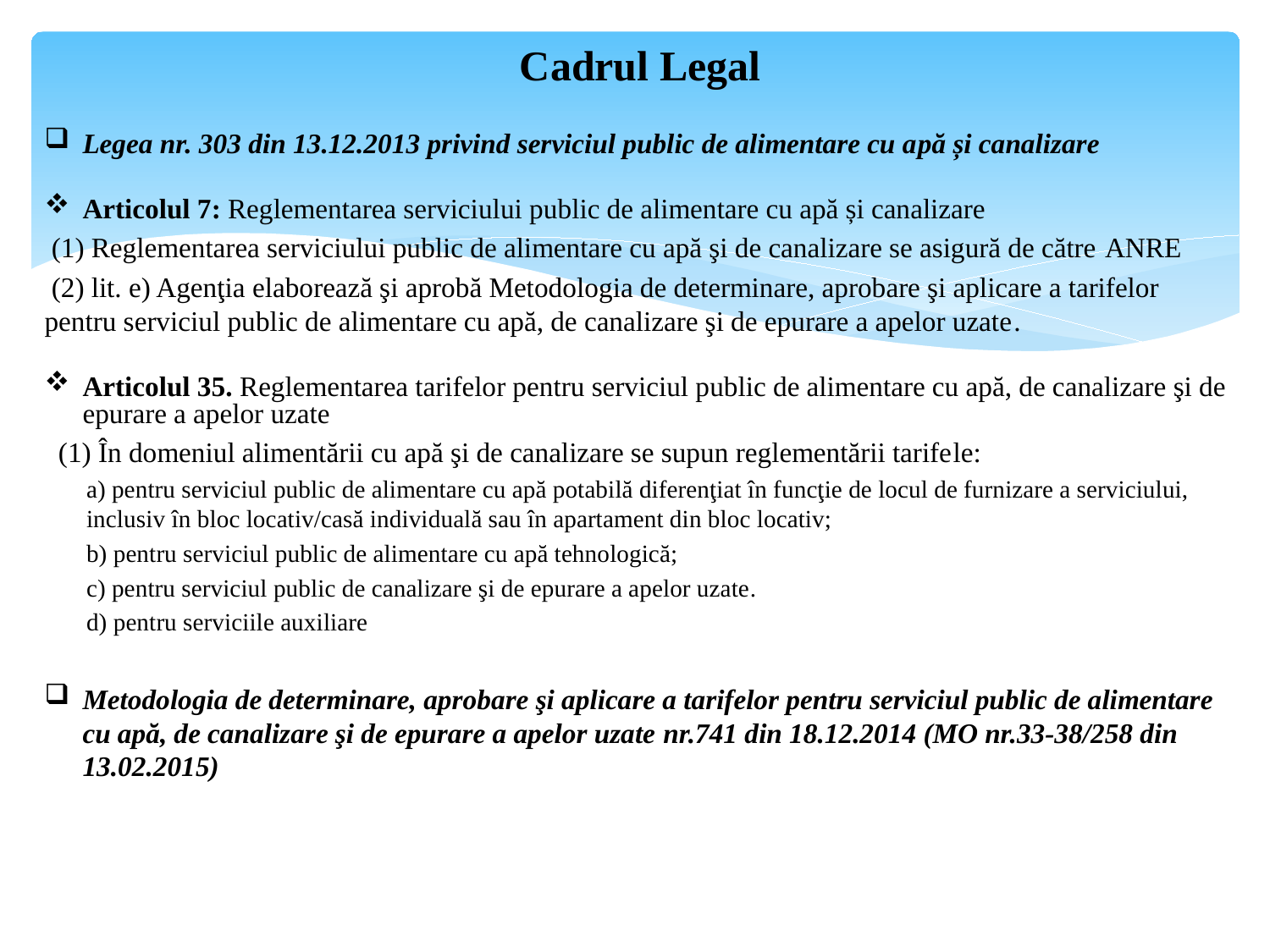

Cadrul Legal

Legea nr. 303 din 13.12.2013 privind serviciul public de alimentare cu apă și canalizare

Articolul 7: Reglementarea serviciului public de alimentare cu apă și canalizare
 (1) Reglementarea serviciului public de alimentare cu apă şi de canalizare se asigură de către ANRE
 (2) lit. e) Agenţia elaborează şi aprobă Metodologia de determinare, aprobare şi aplicare a tarifelor pentru serviciul public de alimentare cu apă, de canalizare şi de epurare a apelor uzate.

Articolul 35. Reglementarea tarifelor pentru serviciul public de alimentare cu apă, de canalizare şi de epurare a apelor uzate
  (1) În domeniul alimentării cu apă şi de canalizare se supun reglementării tarifele:
a) pentru serviciul public de alimentare cu apă potabilă diferenţiat în funcţie de locul de furnizare a serviciului, inclusiv în bloc locativ/casă individuală sau în apartament din bloc locativ;
b) pentru serviciul public de alimentare cu apă tehnologică;
c) pentru serviciul public de canalizare şi de epurare a apelor uzate.
d) pentru serviciile auxiliare

Metodologia de determinare, aprobare şi aplicare a tarifelor pentru serviciul public de alimentare cu apă, de canalizare şi de epurare a apelor uzate nr.741 din 18.12.2014 (MO nr.33-38/258 din 13.02.2015)